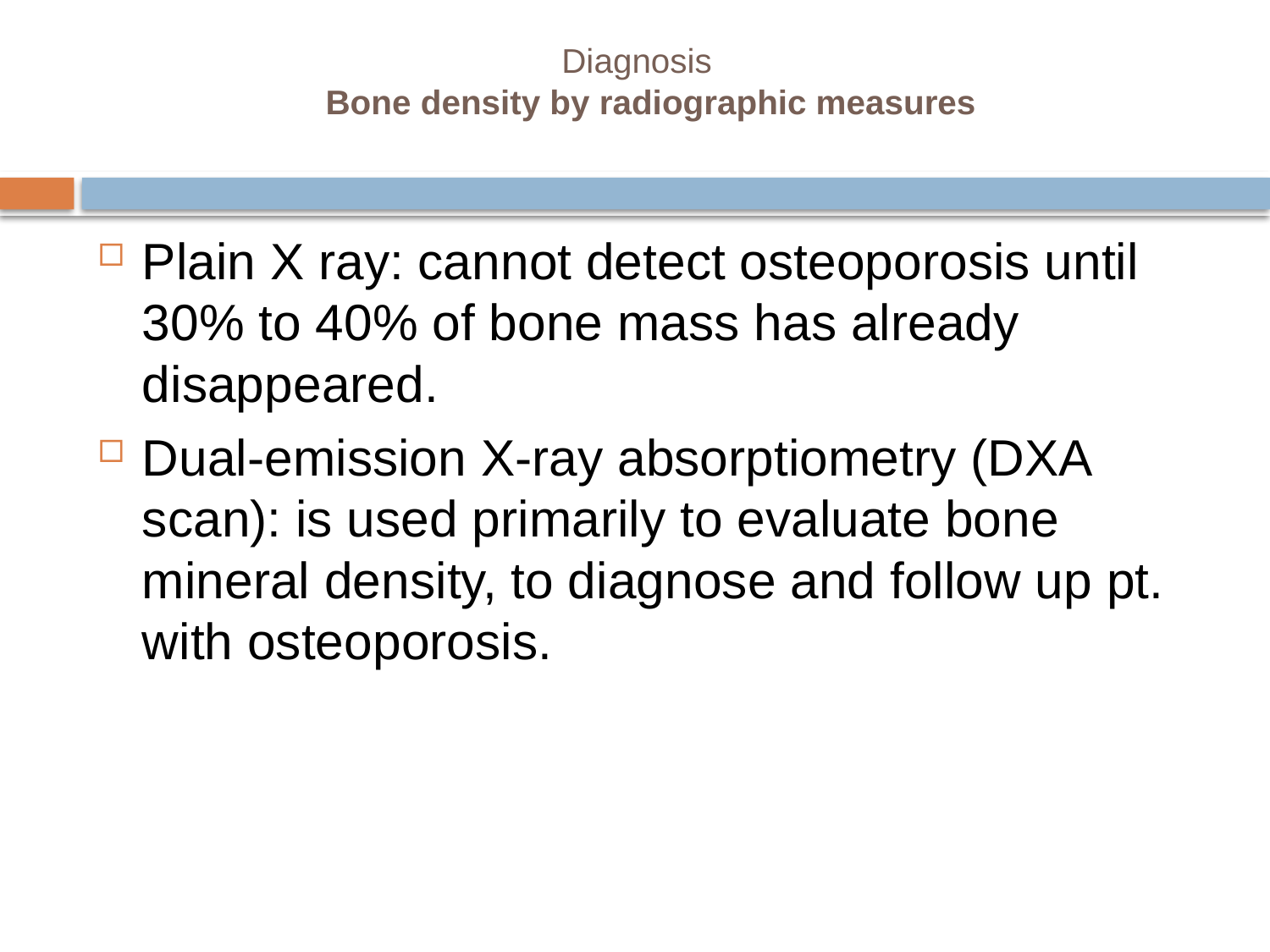

# Diagnosis Bone density by radiographic measures
Plain X ray: cannot detect osteoporosis until 30% to 40% of bone mass has already disappeared.
Dual-emission X-ray absorptiometry (DXA scan): is used primarily to evaluate bone mineral density, to diagnose and follow up pt. with osteoporosis.